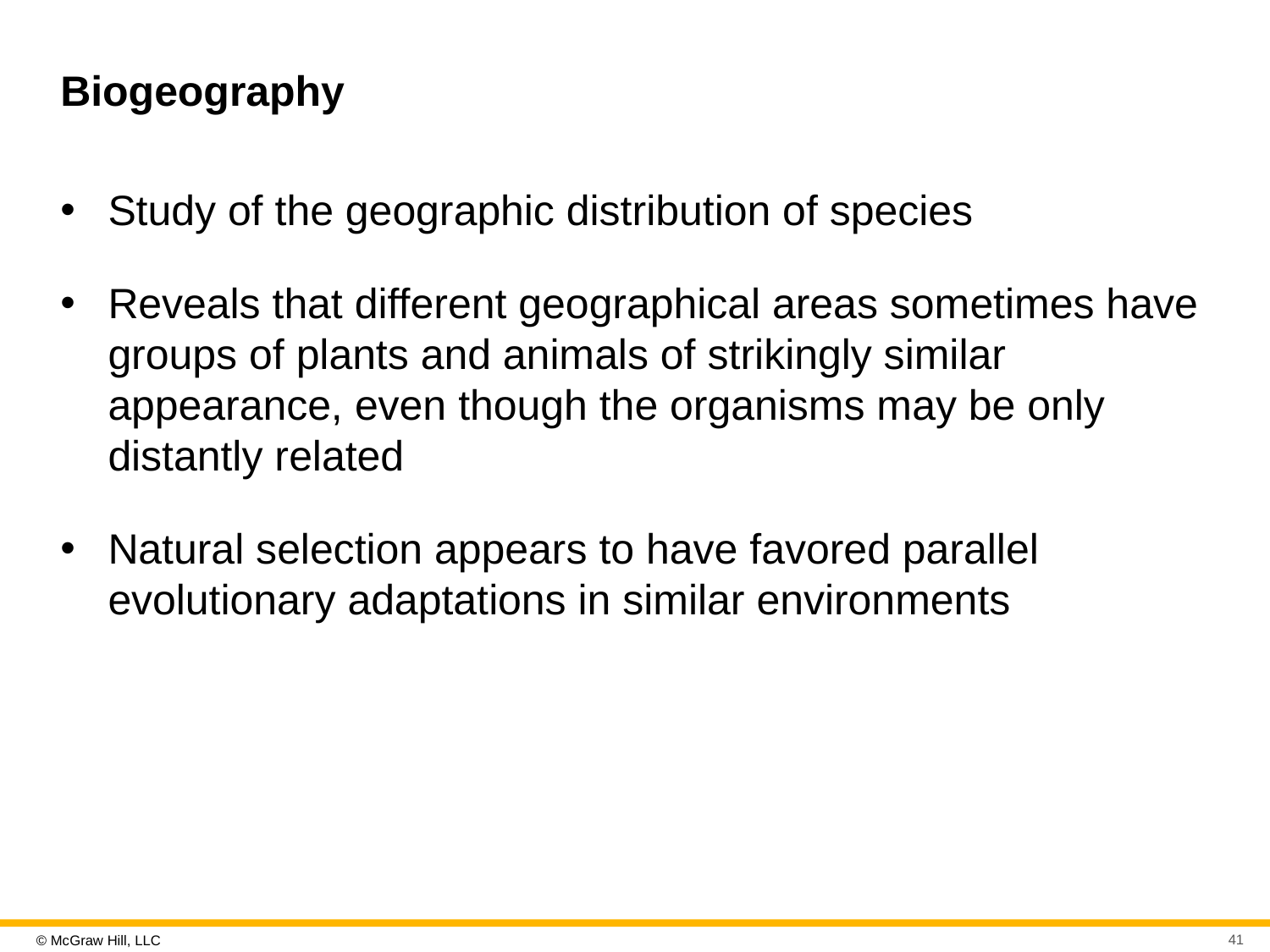

# Biogeography
Study of the geographic distribution of species
Reveals that different geographical areas sometimes have groups of plants and animals of strikingly similar appearance, even though the organisms may be only distantly related
Natural selection appears to have favored parallel evolutionary adaptations in similar environments
41